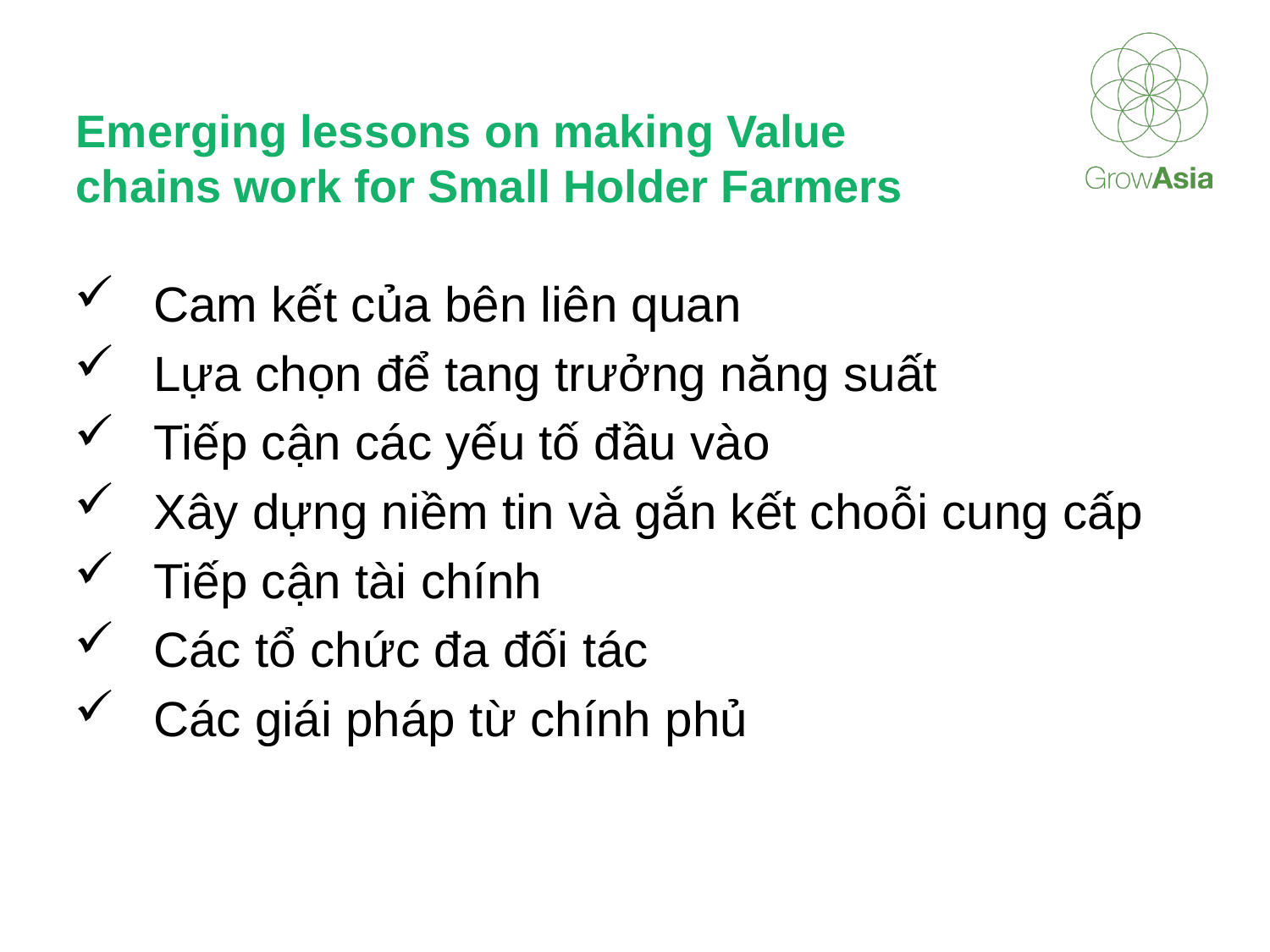

Emerging lessons on making Value chains work for Small Holder Farmers
Cam kết của bên liên quan
Lựa chọn để tang trưởng năng suất
Tiếp cận các yếu tố đầu vào
Xây dựng niềm tin và gắn kết choỗi cung cấp
Tiếp cận tài chính
Các tổ chức đa đối tác
Các giái pháp từ chính phủ